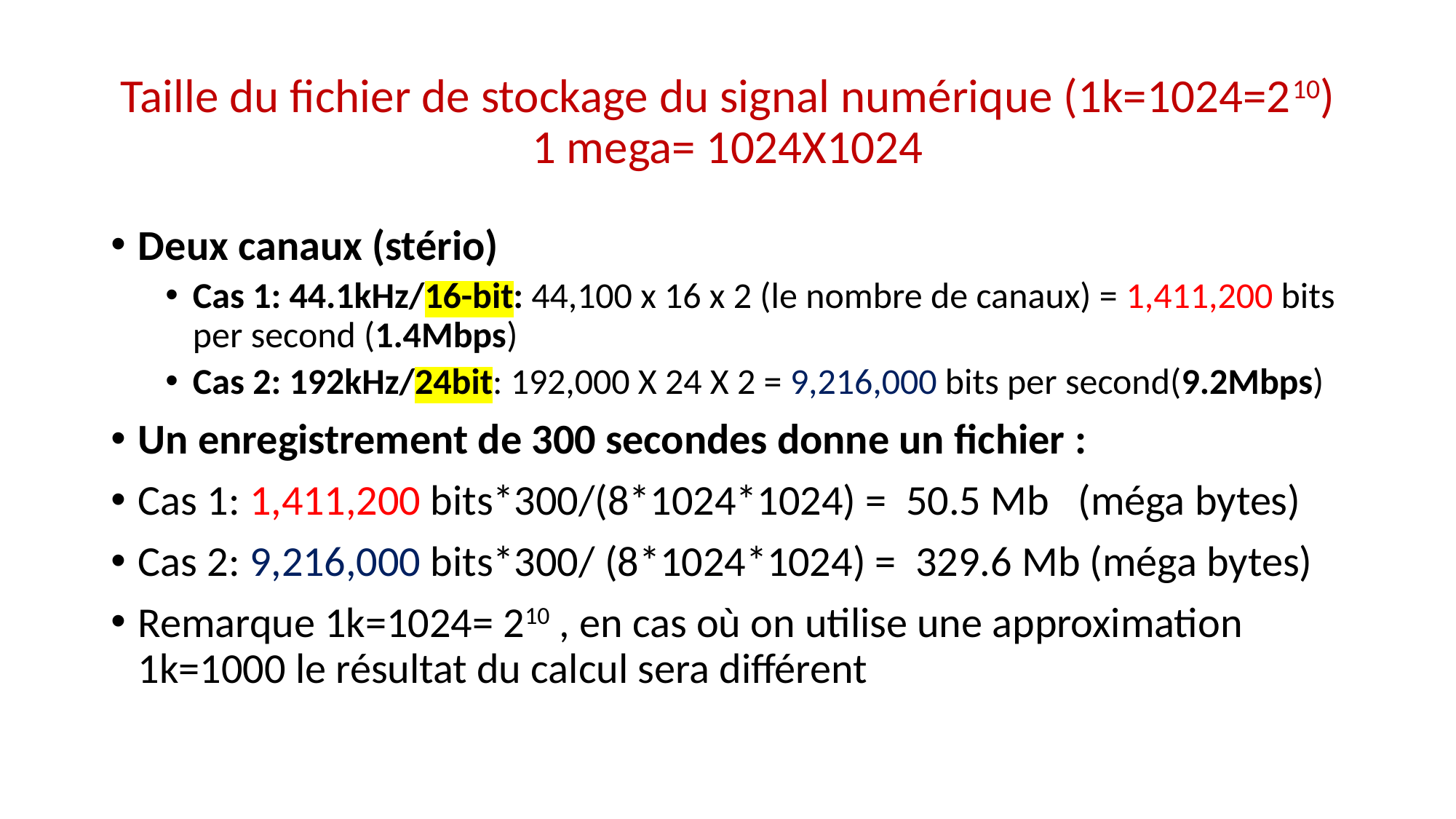

# Taille du fichier de stockage du signal numérique (1k=1024=210) 1 mega= 1024X1024
Deux canaux (stério)
Cas 1: 44.1kHz/16-bit: 44,100 x 16 x 2 (le nombre de canaux) = 1,411,200 bits per second (1.4Mbps)
Cas 2: 192kHz/24bit: 192,000 X 24 X 2 = 9,216,000 bits per second(9.2Mbps)
Un enregistrement de 300 secondes donne un fichier :
Cas 1: 1,411,200 bits*300/(8*1024*1024) =  50.5 Mb   (méga bytes)
Cas 2: 9,216,000 bits*300/ (8*1024*1024) =  329.6 Mb (méga bytes)
Remarque 1k=1024= 210 , en cas où on utilise une approximation 1k=1000 le résultat du calcul sera différent